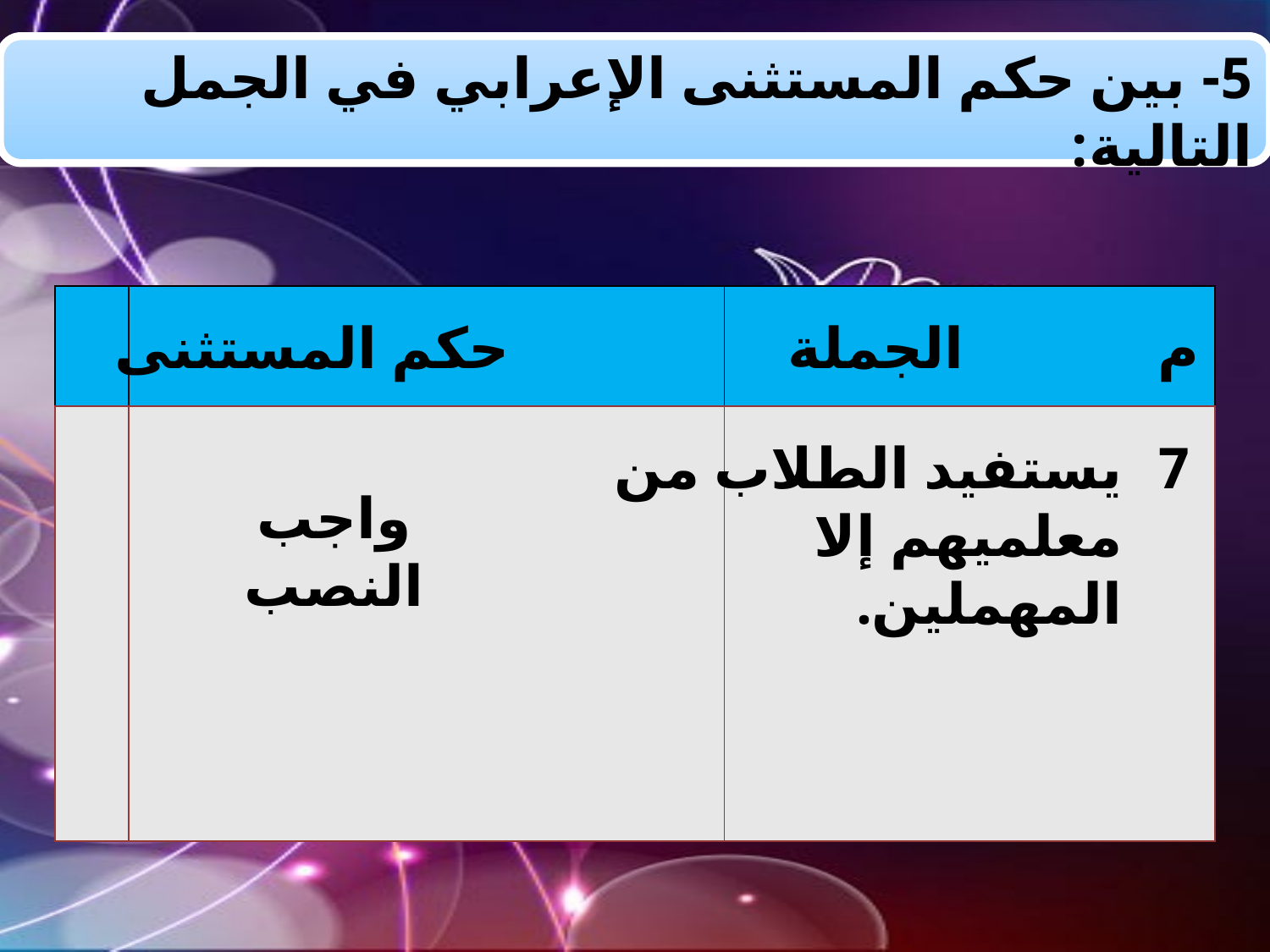

5- بين حكم المستثنى الإعرابي في الجمل التالية:
|  |  |  |
| --- | --- | --- |
|  |  |  |
حكم المستثنى
الجملة
م
يستفيد الطلاب من معلميهم إلا المهملين.
7
واجب النصب